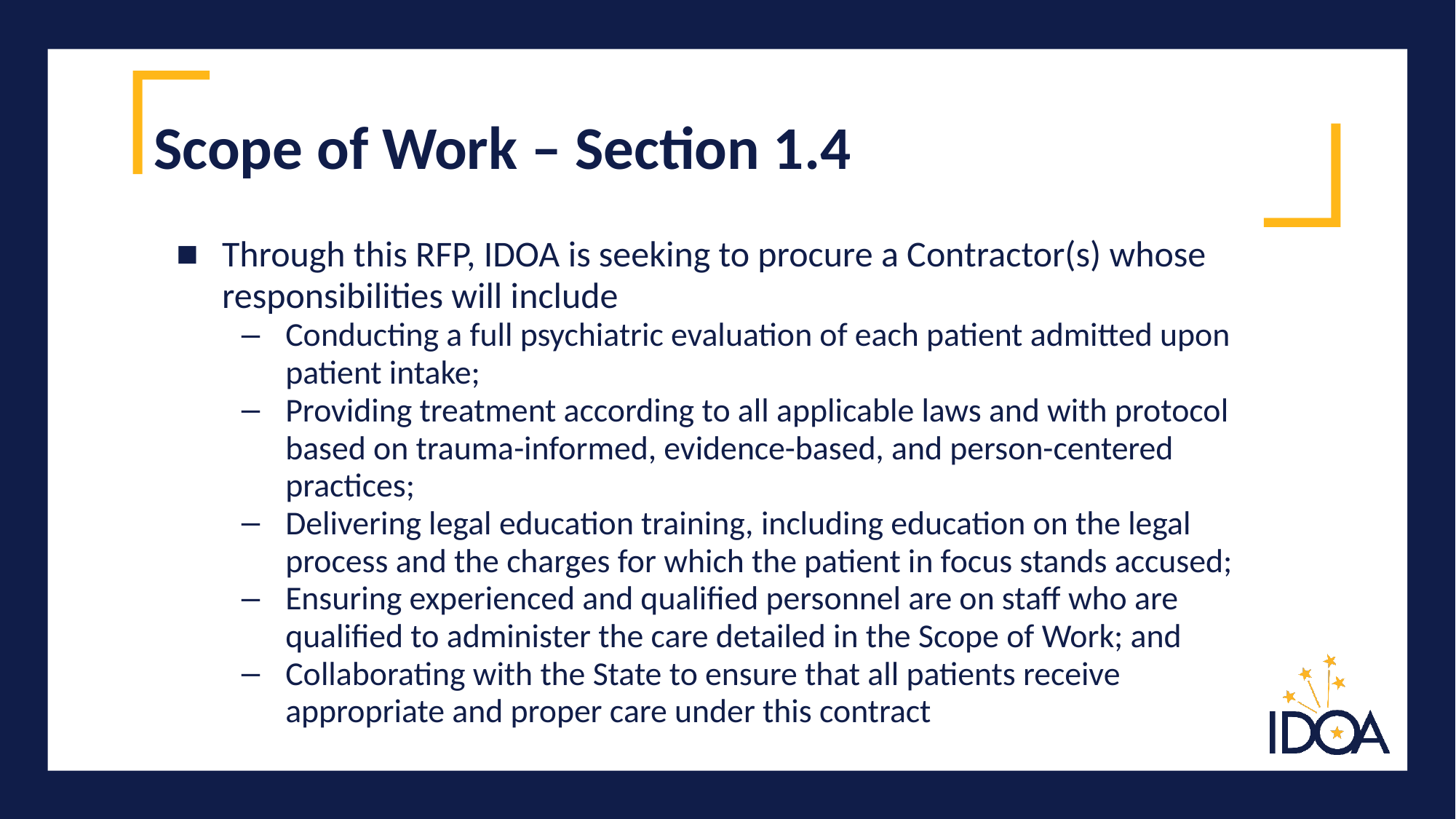

# Scope of Work – Section 1.4
Through this RFP, IDOA is seeking to procure a Contractor(s) whose responsibilities will include
Conducting a full psychiatric evaluation of each patient admitted upon patient intake;
Providing treatment according to all applicable laws and with protocol based on trauma-informed, evidence-based, and person-centered practices;
Delivering legal education training, including education on the legal process and the charges for which the patient in focus stands accused;
Ensuring experienced and qualified personnel are on staff who are qualified to administer the care detailed in the Scope of Work; and
Collaborating with the State to ensure that all patients receive appropriate and proper care under this contract